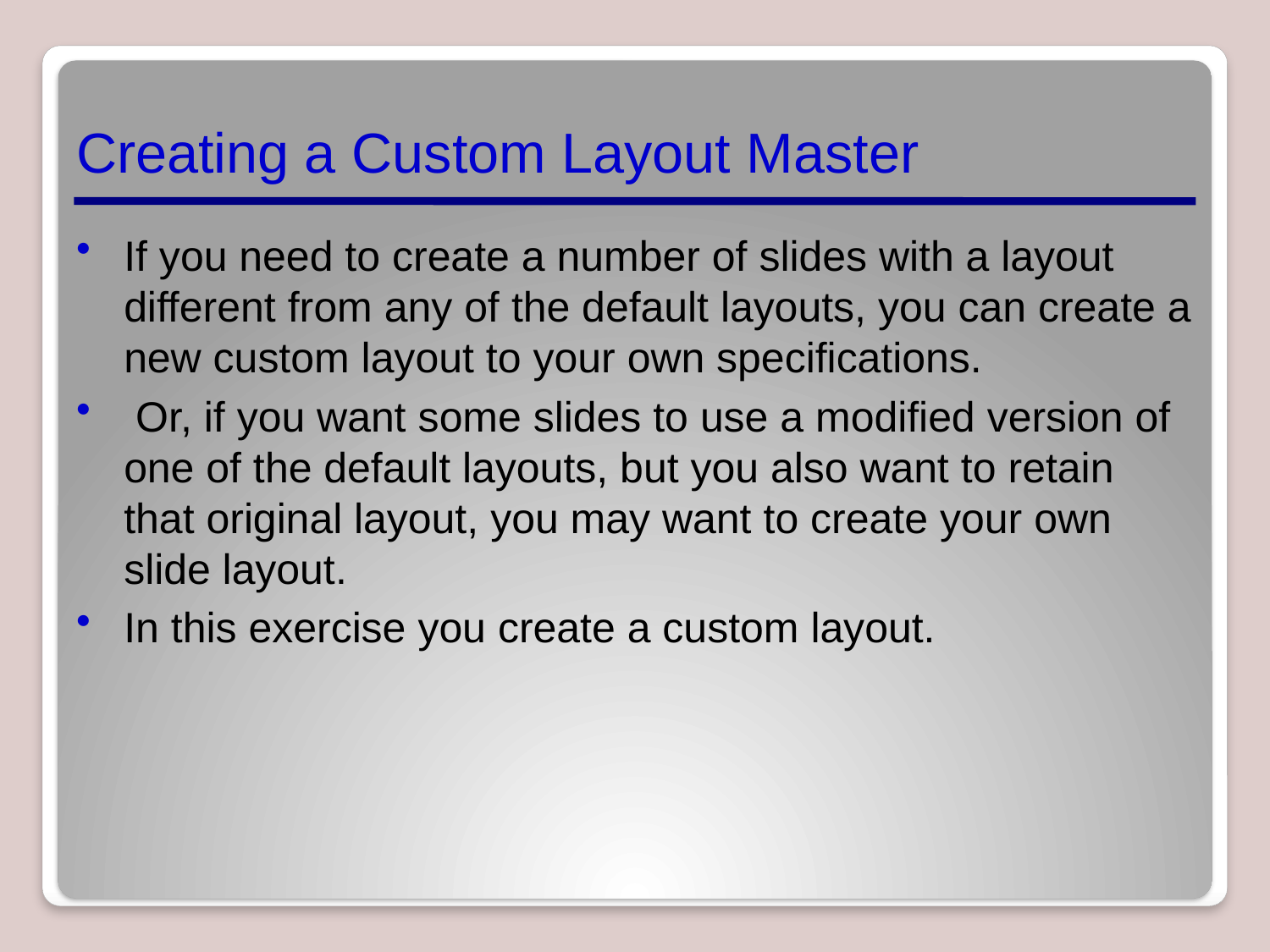

# Creating a Custom Layout Master
If you need to create a number of slides with a layout different from any of the default layouts, you can create a new custom layout to your own specifications.
 Or, if you want some slides to use a modified version of one of the default layouts, but you also want to retain that original layout, you may want to create your own slide layout.
In this exercise you create a custom layout.